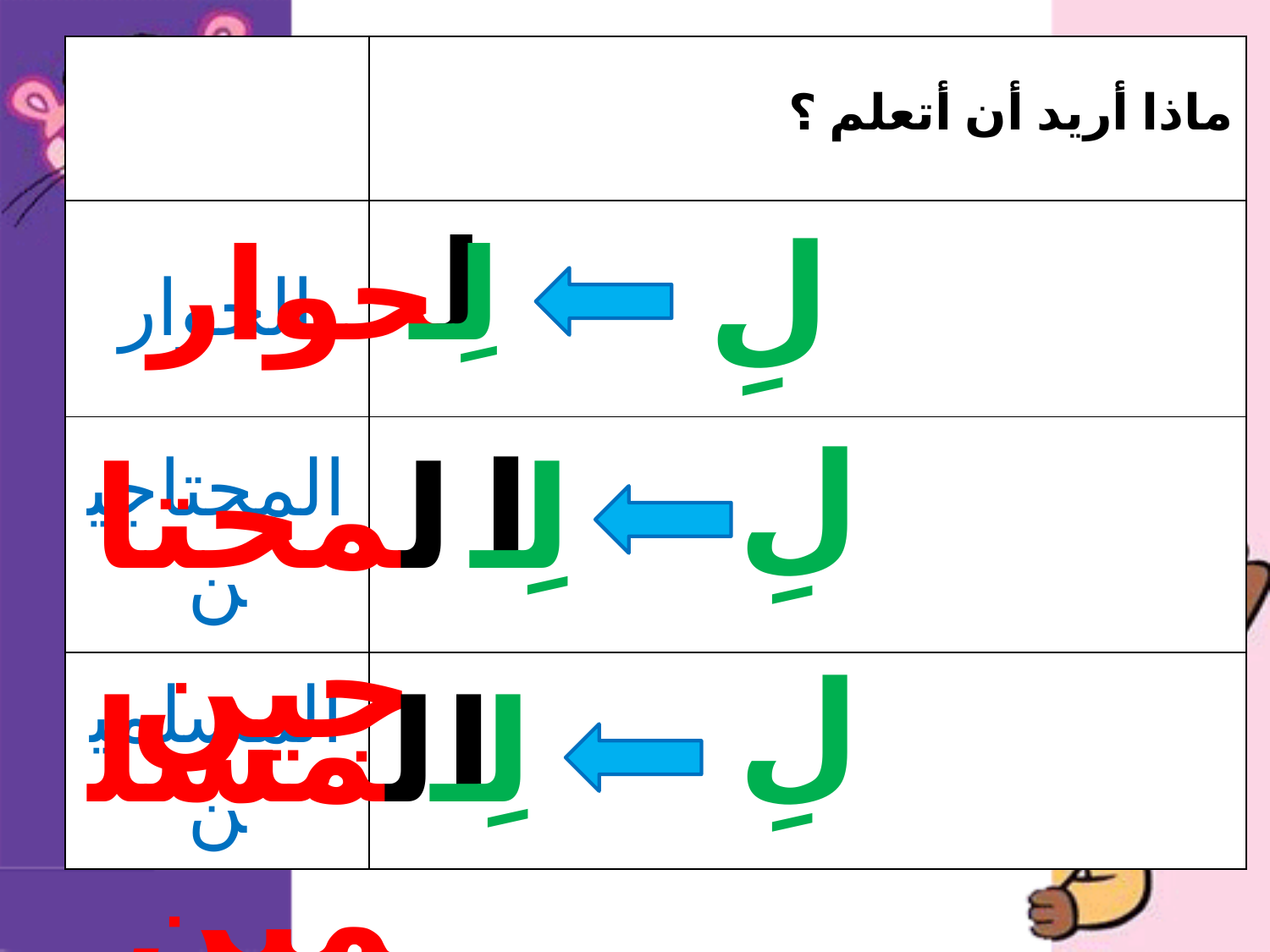

ماذا أريد أن أتعلم ؟
|  | ماذا أريد أن أتعلم ؟ |
| --- | --- |
| الحوار |  |
| المحتاجين |  |
| المسلمين |  |
ا
لِ
لحوار
لِـ

لِ
ا
لمحتاجين
لِـ

لِ
لمسلمين
ا
لِـ